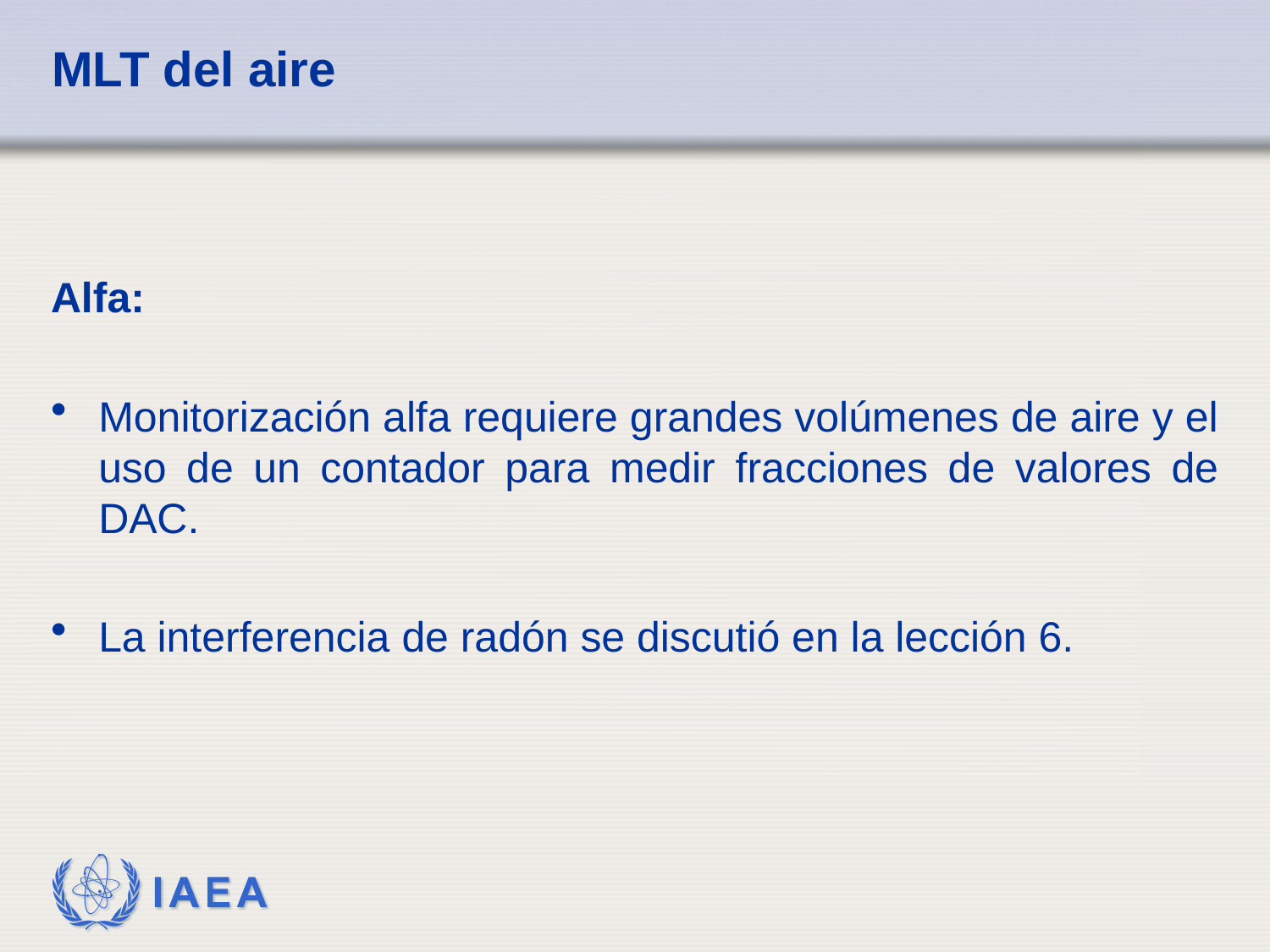

# MLT del aire
Alfa:

Monitorización alfa requiere grandes volúmenes de aire y el uso de un contador para medir fracciones de valores de DAC.

La interferencia de radón se discutió en la lección 6.